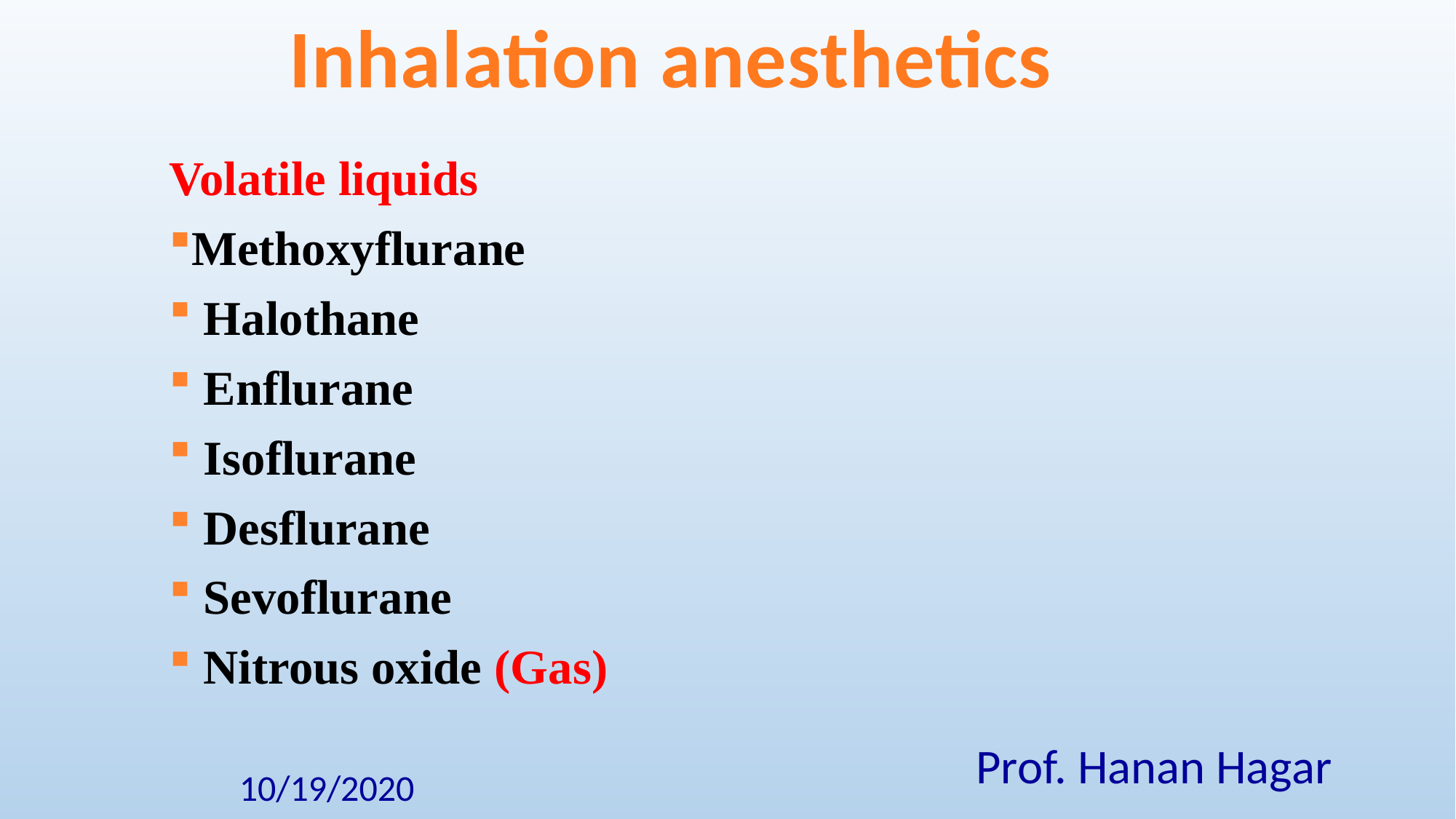

Inhalation anesthetics
Volatile liquids
Methoxyflurane
 Halothane
 Enflurane
 Isoflurane
 Desflurane
 Sevoflurane
 Nitrous oxide (Gas)
Prof. Hanan Hagar
10/19/2020